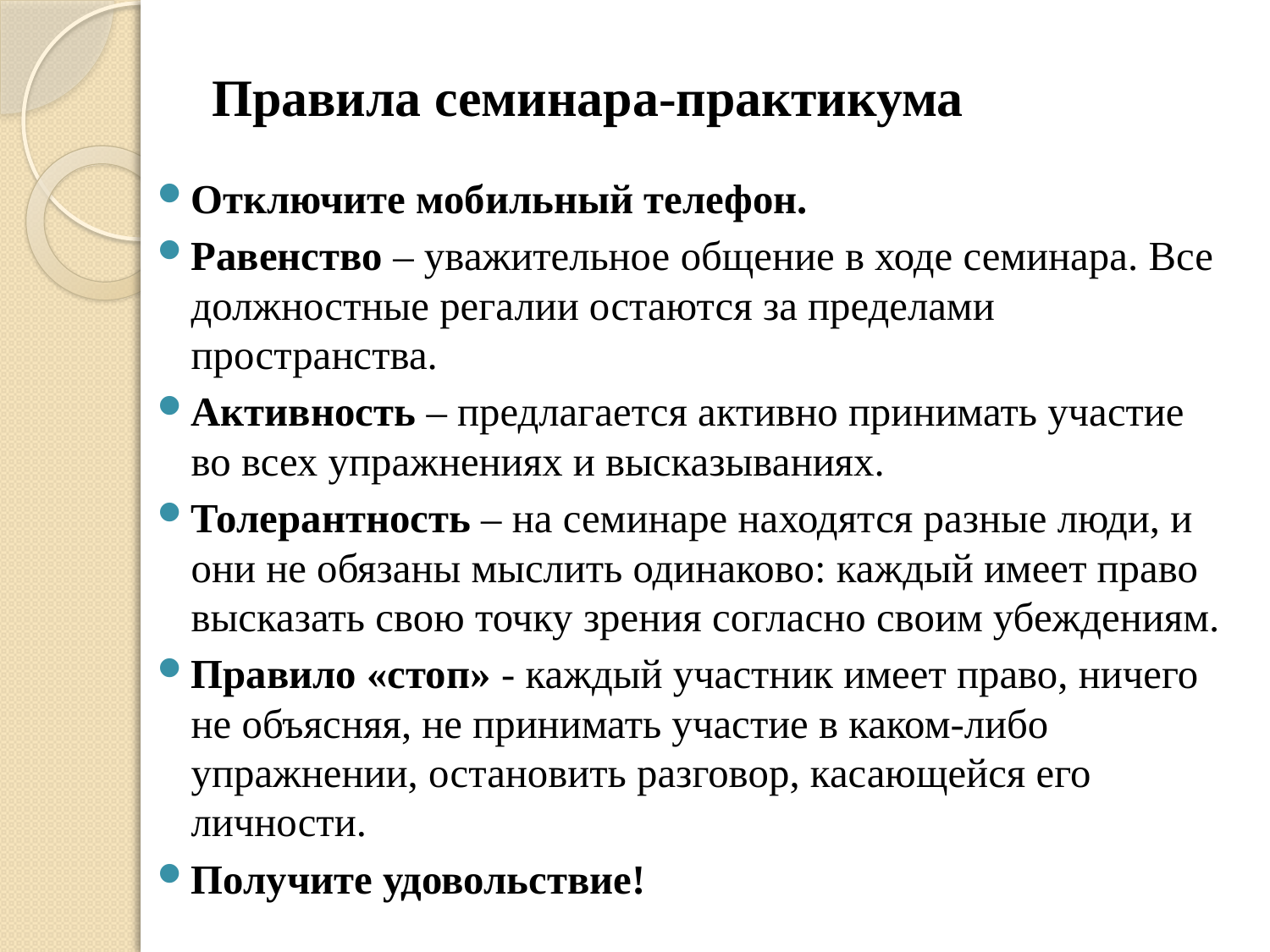

# Правила семинара-практикума
Отключите мобильный телефон.
Равенство – уважительное общение в ходе семинара. Все должностные регалии остаются за пределами пространства.
Активность – предлагается активно принимать участие во всех упражнениях и высказываниях.
Толерантность – на семинаре находятся разные люди, и они не обязаны мыслить одинаково: каждый имеет право высказать свою точку зрения согласно своим убеждениям.
Правило «стоп» - каждый участник имеет право, ничего не объясняя, не принимать участие в каком-либо упражнении, остановить разговор, касающейся его личности.
Получите удовольствие!